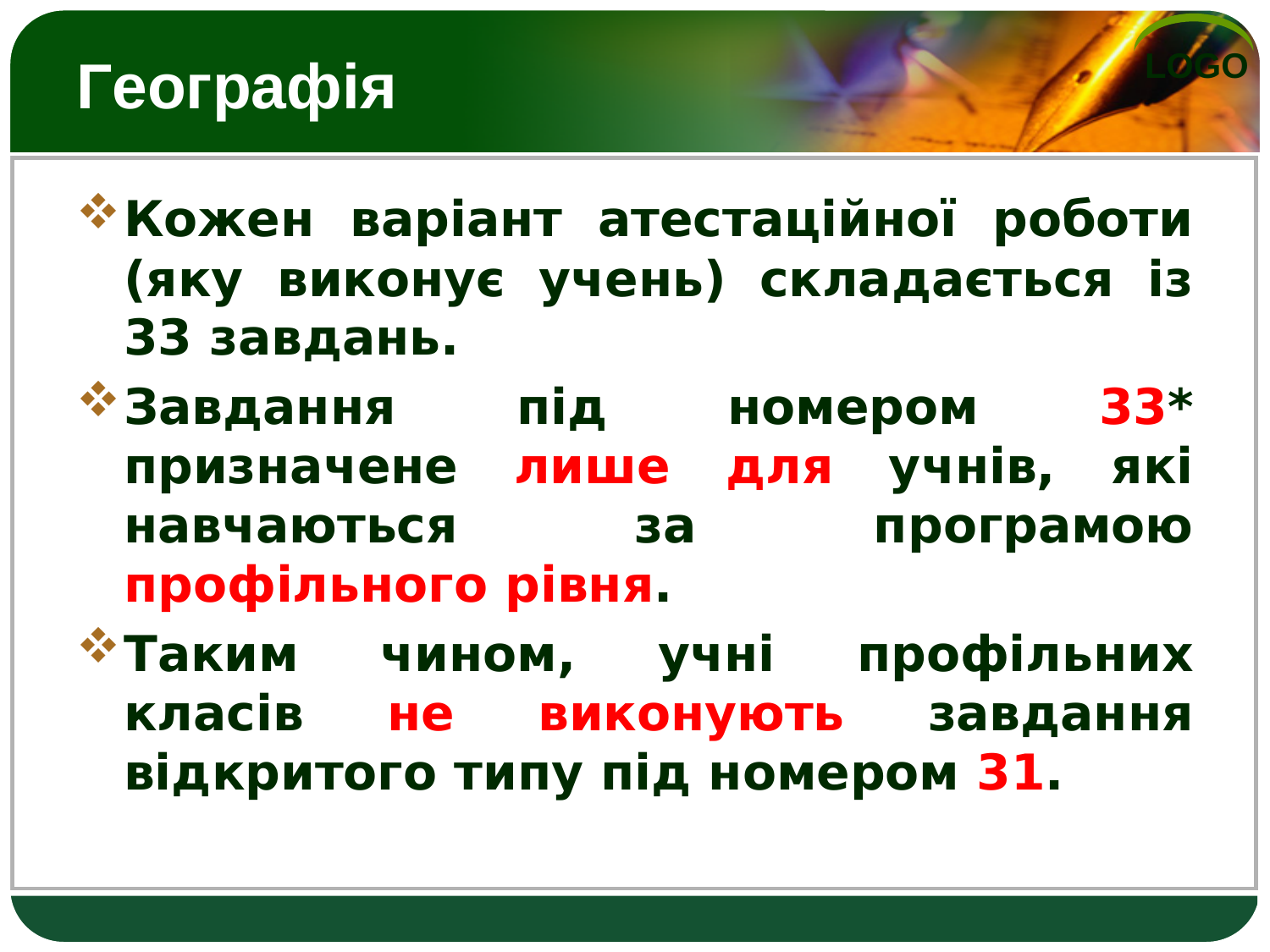

# Географія
Кожен варіант атестаційної роботи (яку виконує учень) складається із 33 завдань.
Завдання під номером 33* призначене лише для учнів, які навчаються за програмою профільного рівня.
Таким чином, учні профільних класів не виконують завдання відкритого типу під номером 31.